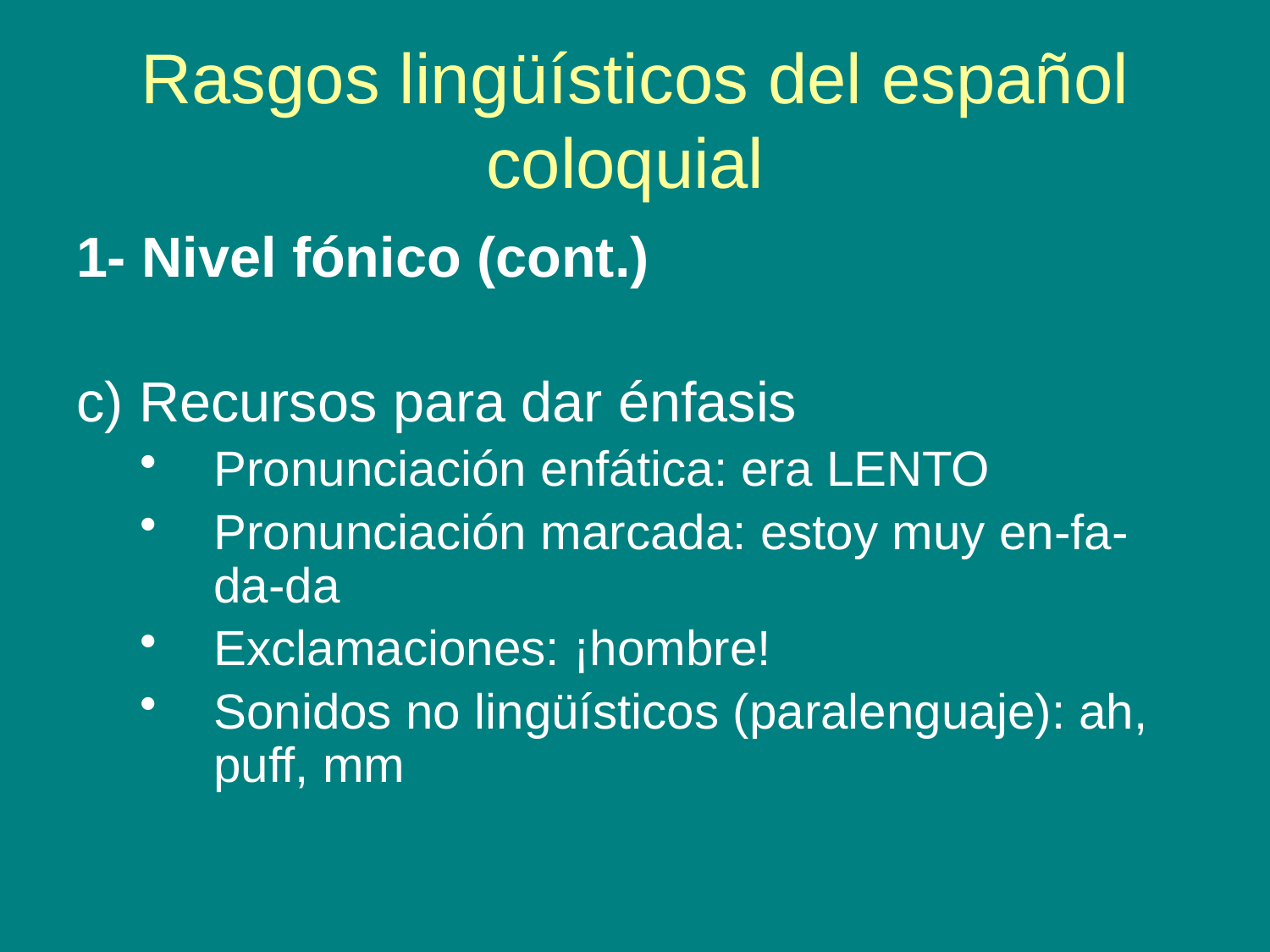

# Rasgos lingüísticos del español coloquial
1- Nivel fónico (cont.)

c) Recursos para dar énfasis
Pronunciación enfática: era LENTO
Pronunciación marcada: estoy muy en-fa-da-da
Exclamaciones: ¡hombre!
Sonidos no lingüísticos (paralenguaje): ah, puff, mm